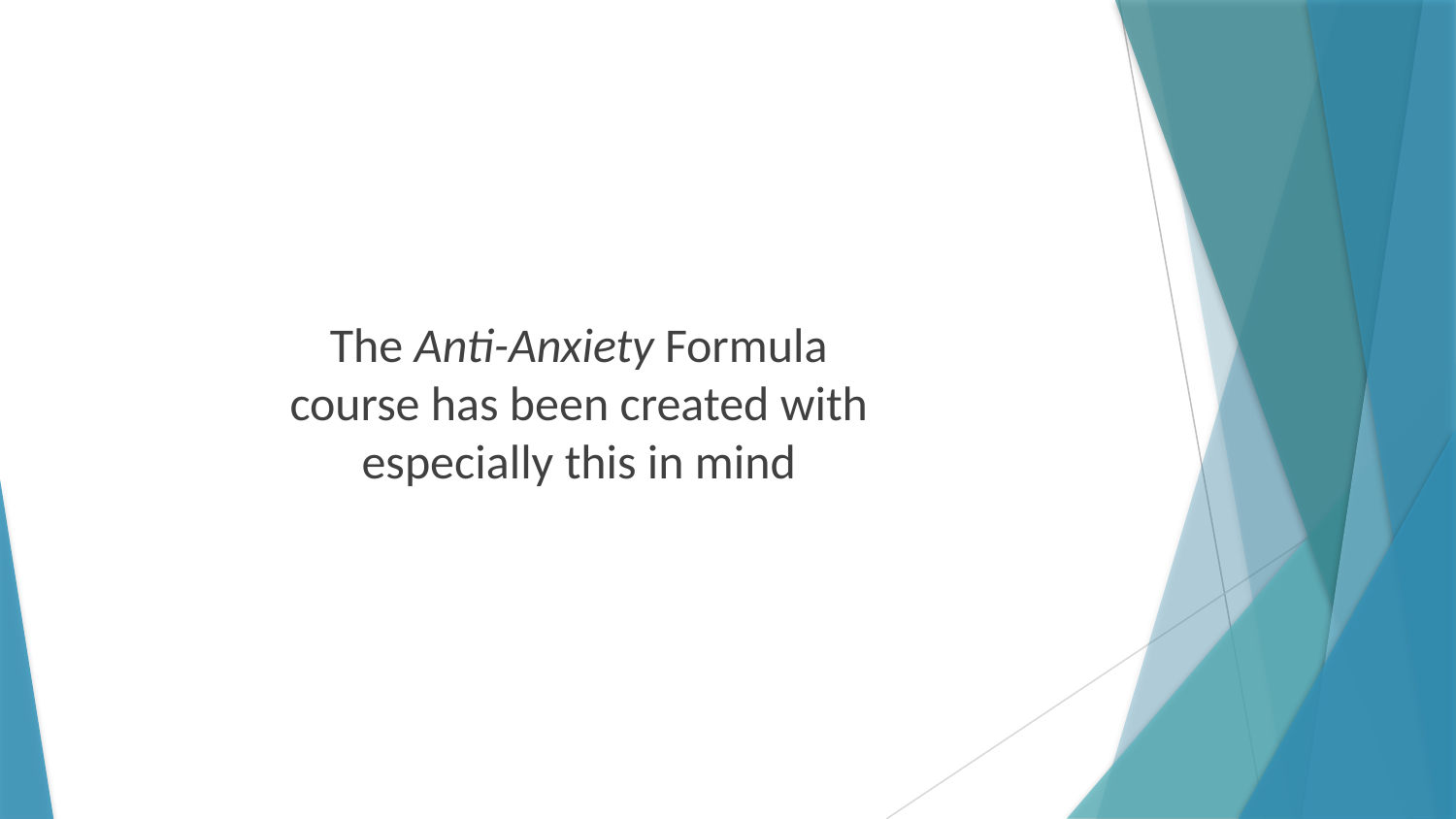

The Anti-Anxiety Formula course has been created with especially this in mind